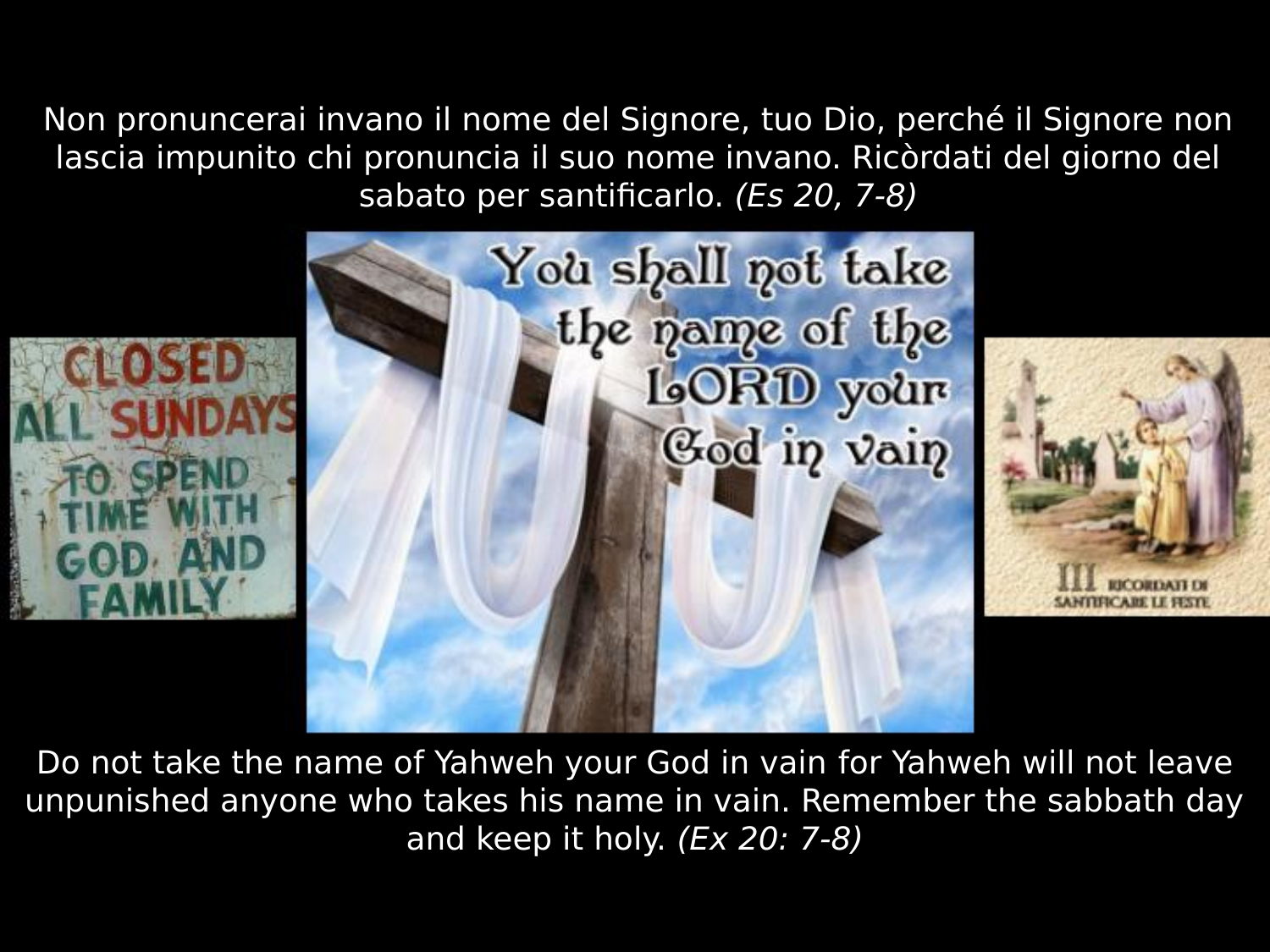

# Non pronuncerai invano il nome del Signore, tuo Dio, perché il Signore non lascia impunito chi pronuncia il suo nome invano. Ricòrdati del giorno del sabato per santificarlo. (Es 20, 7-8)
Do not take the name of Yahweh your God in vain for Yahweh will not leave unpunished anyone who takes his name in vain. Remember the sabbath day and keep it holy. (Ex 20: 7-8)